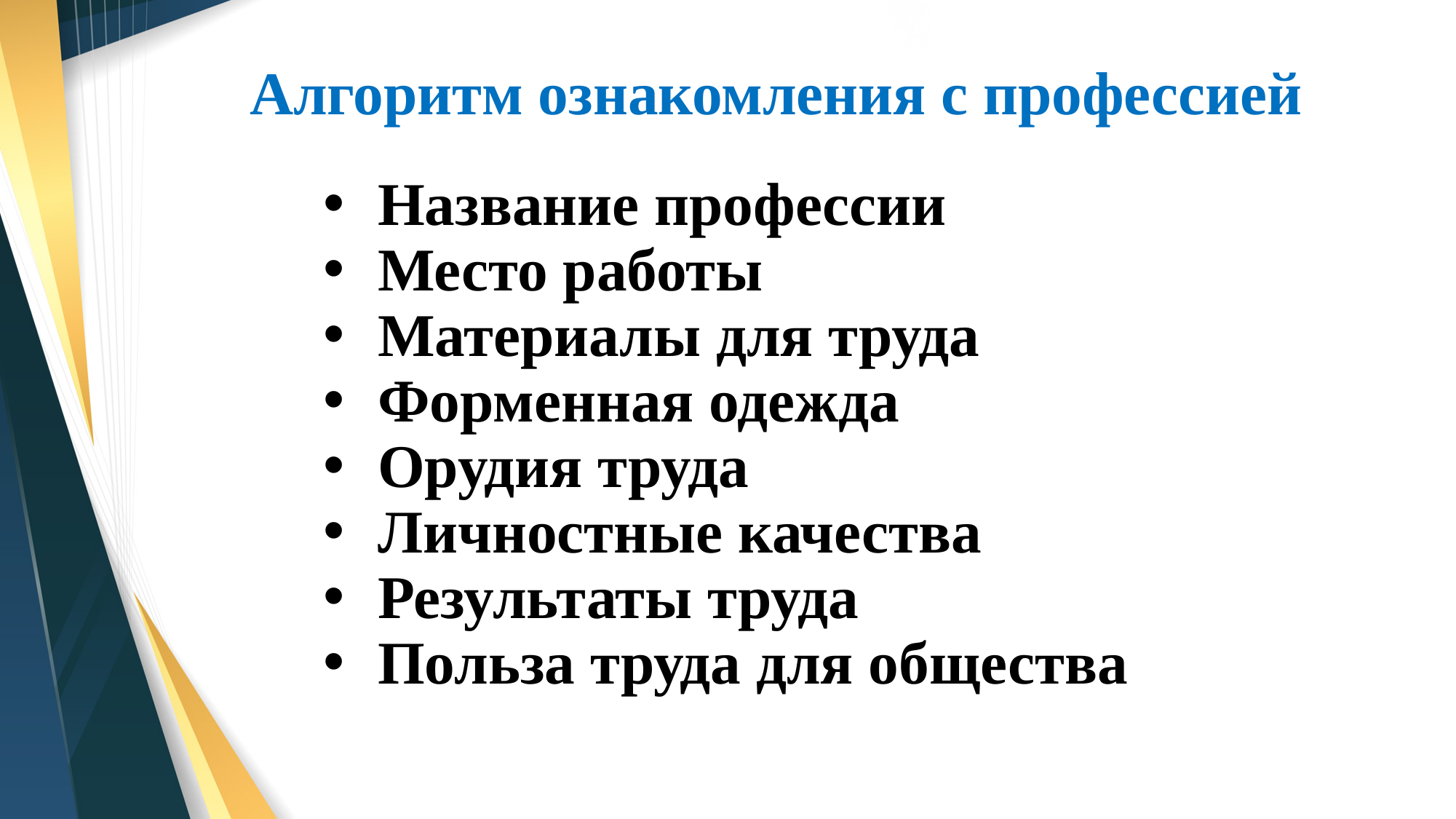

# Алгоритм ознакомления с профессией
Название профессии
Место работы
Материалы для труда
Форменная одежда
Орудия труда
Личностные качества
Результаты труда
Польза труда для общества